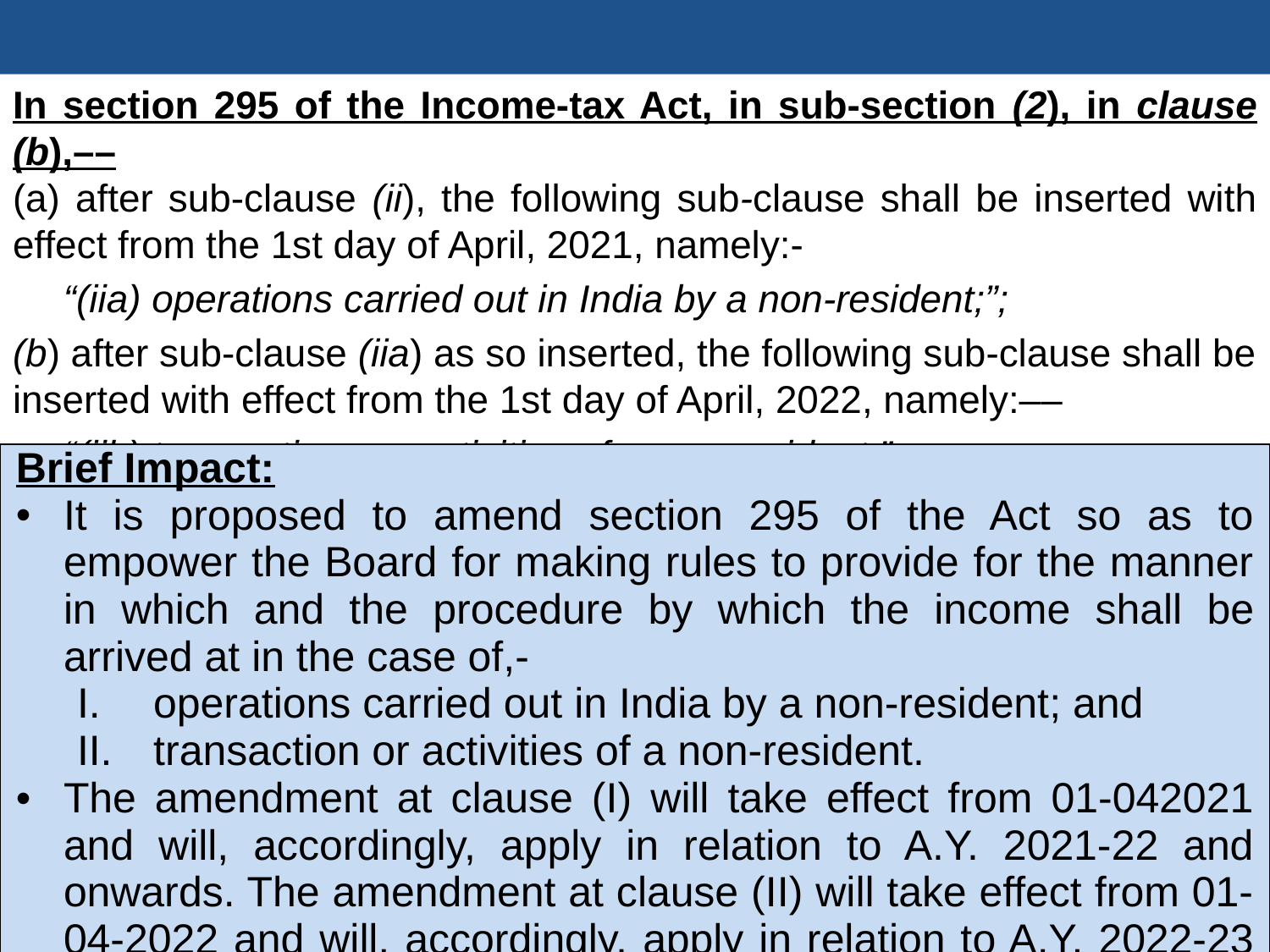

Contd….
#
In section 295 of the Income-tax Act, in sub-section (2), in clause (b),––
(a) after sub-clause (ii), the following sub-clause shall be inserted with effect from the 1st day of April, 2021, namely:-
“(iia) operations carried out in India by a non-resident;”;
(b) after sub-clause (iia) as so inserted, the following sub-clause shall be inserted with effect from the 1st day of April, 2022, namely:––
“(iib) transactions or activities of a non-resident;”.
| Brief Impact: It is proposed to amend section 295 of the Act so as to empower the Board for making rules to provide for the manner in which and the procedure by which the income shall be arrived at in the case of,- operations carried out in India by a non-resident; and transaction or activities of a non-resident. The amendment at clause (I) will take effect from 01-042021 and will, accordingly, apply in relation to A.Y. 2021-22 and onwards. The amendment at clause (II) will take effect from 01-04-2022 and will, accordingly, apply in relation to A.Y. 2022-23 and subsequent assessment years. |
| --- |
175